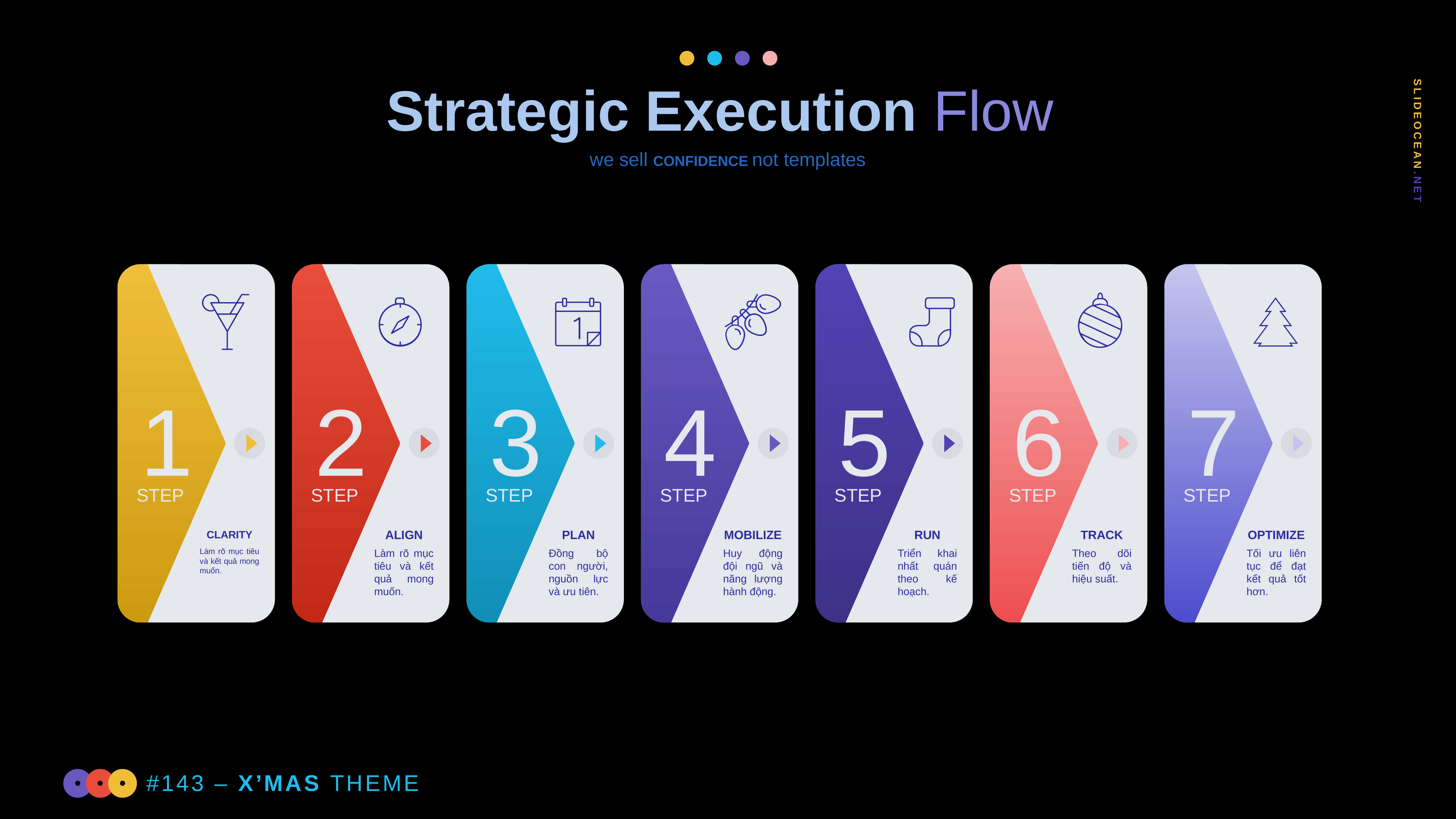

Strategic Execution Flow
we sell CONFIDENCE not templates

1
STEP

2
STEP

3
STEP

4
STEP

5
STEP

6
STEP

7
STEP

ALIGN
Làm rõ mục tiêu và kết quả mong muốn.
PLAN
Đồng bộ con người, nguồn lực và ưu tiên.
MOBILIZE
Huy động đội ngũ và năng lượng hành động.
RUN
Triển khai nhất quán theo kế hoạch.
TRACK
Theo dõi tiến độ và hiệu suất.
OPTIMIZE
Tối ưu liên tục để đạt kết quả tốt hơn.
CLARITY
Làm rõ mục tiêu và kết quả mong muốn.
#143 – X’MAS THEME